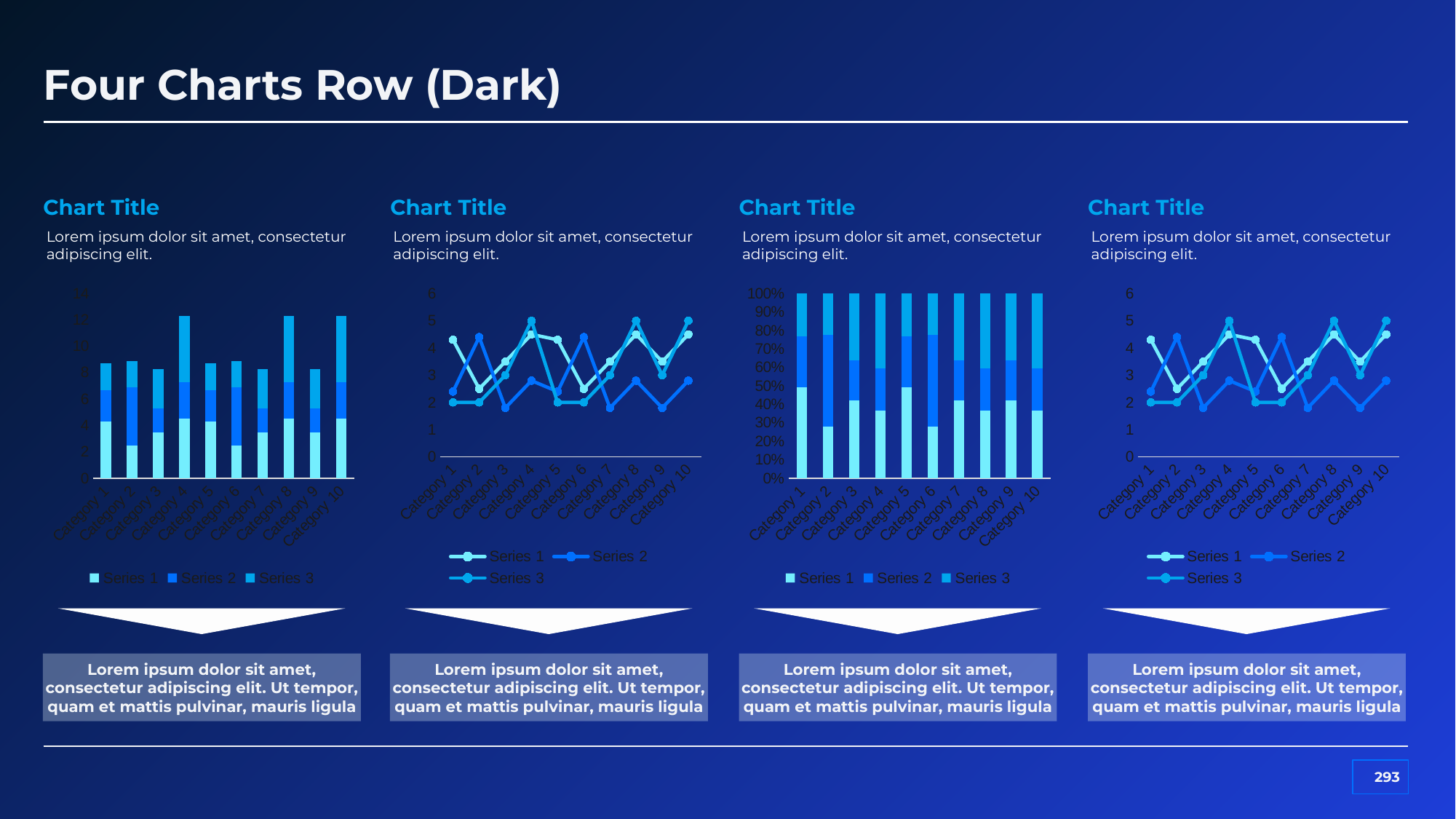

# Four Charts Row (Dark)
Chart Title
Chart Title
Chart Title
Chart Title
Lorem ipsum dolor sit amet, consectetur
adipiscing elit.
Lorem ipsum dolor sit amet, consectetur
adipiscing elit.
Lorem ipsum dolor sit amet, consectetur
adipiscing elit.
Lorem ipsum dolor sit amet, consectetur
adipiscing elit.

### Chart

| Category | Series 1 | Series 2 | Series 3 |
|---|---|---|---|
| Category 1 | 4.3 | 2.4 | 2.0 |
| Category 2 | 2.5 | 4.4 | 2.0 |
| Category 3 | 3.5 | 1.8 | 3.0 |
| Category 4 | 4.5 | 2.8 | 5.0 |
| Category 5 | 4.3 | 2.4 | 2.0 |
| Category 6 | 2.5 | 4.4 | 2.0 |
| Category 7 | 3.5 | 1.8 | 3.0 |
| Category 8 | 4.5 | 2.8 | 5.0 |
| Category 9 | 3.5 | 1.8 | 3.0 |
| Category 10 | 4.5 | 2.8 | 5.0 |

### Chart

| Category | Series 1 | Series 2 | Series 3 |
|---|---|---|---|
| Category 1 | 4.3 | 2.4 | 2.0 |
| Category 2 | 2.5 | 4.4 | 2.0 |
| Category 3 | 3.5 | 1.8 | 3.0 |
| Category 4 | 4.5 | 2.8 | 5.0 |
| Category 5 | 4.3 | 2.4 | 2.0 |
| Category 6 | 2.5 | 4.4 | 2.0 |
| Category 7 | 3.5 | 1.8 | 3.0 |
| Category 8 | 4.5 | 2.8 | 5.0 |
| Category 9 | 3.5 | 1.8 | 3.0 |
| Category 10 | 4.5 | 2.8 | 5.0 |

### Chart

| Category | Series 1 | Series 2 | Series 3 |
|---|---|---|---|
| Category 1 | 4.3 | 2.4 | 2.0 |
| Category 2 | 2.5 | 4.4 | 2.0 |
| Category 3 | 3.5 | 1.8 | 3.0 |
| Category 4 | 4.5 | 2.8 | 5.0 |
| Category 5 | 4.3 | 2.4 | 2.0 |
| Category 6 | 2.5 | 4.4 | 2.0 |
| Category 7 | 3.5 | 1.8 | 3.0 |
| Category 8 | 4.5 | 2.8 | 5.0 |
| Category 9 | 3.5 | 1.8 | 3.0 |
| Category 10 | 4.5 | 2.8 | 5.0 |

### Chart

| Category | Series 1 | Series 2 | Series 3 |
|---|---|---|---|
| Category 1 | 4.3 | 2.4 | 2.0 |
| Category 2 | 2.5 | 4.4 | 2.0 |
| Category 3 | 3.5 | 1.8 | 3.0 |
| Category 4 | 4.5 | 2.8 | 5.0 |
| Category 5 | 4.3 | 2.4 | 2.0 |
| Category 6 | 2.5 | 4.4 | 2.0 |
| Category 7 | 3.5 | 1.8 | 3.0 |
| Category 8 | 4.5 | 2.8 | 5.0 |
| Category 9 | 3.5 | 1.8 | 3.0 |
| Category 10 | 4.5 | 2.8 | 5.0 |

Lorem ipsum dolor sit amet, consectetur adipiscing elit. Ut tempor, quam et mattis pulvinar, mauris ligula
Lorem ipsum dolor sit amet, consectetur adipiscing elit. Ut tempor, quam et mattis pulvinar, mauris ligula
Lorem ipsum dolor sit amet, consectetur adipiscing elit. Ut tempor, quam et mattis pulvinar, mauris ligula
Lorem ipsum dolor sit amet, consectetur adipiscing elit. Ut tempor, quam et mattis pulvinar, mauris ligula
293